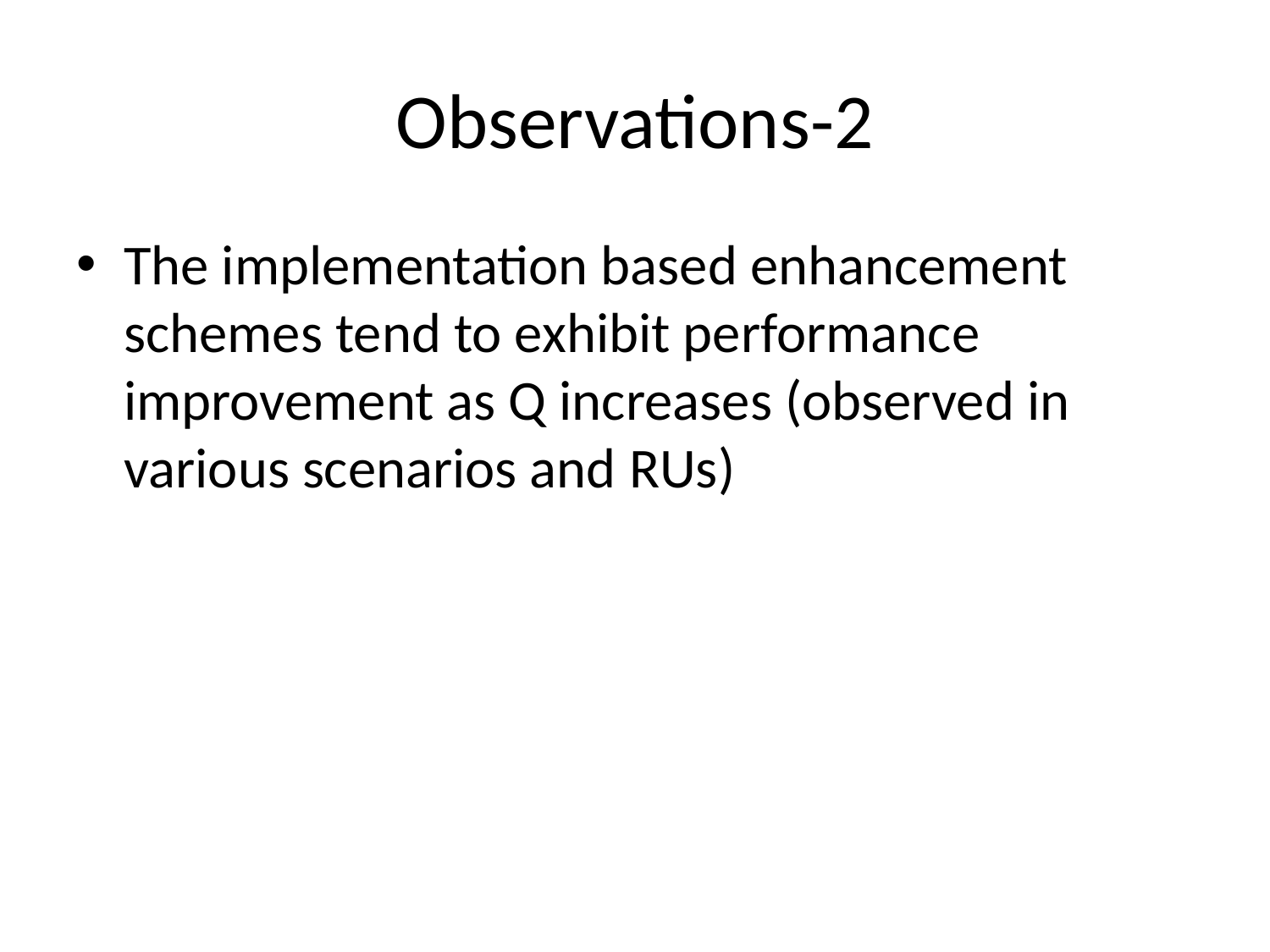

# Observations-2
The implementation based enhancement schemes tend to exhibit performance improvement as Q increases (observed in various scenarios and RUs)